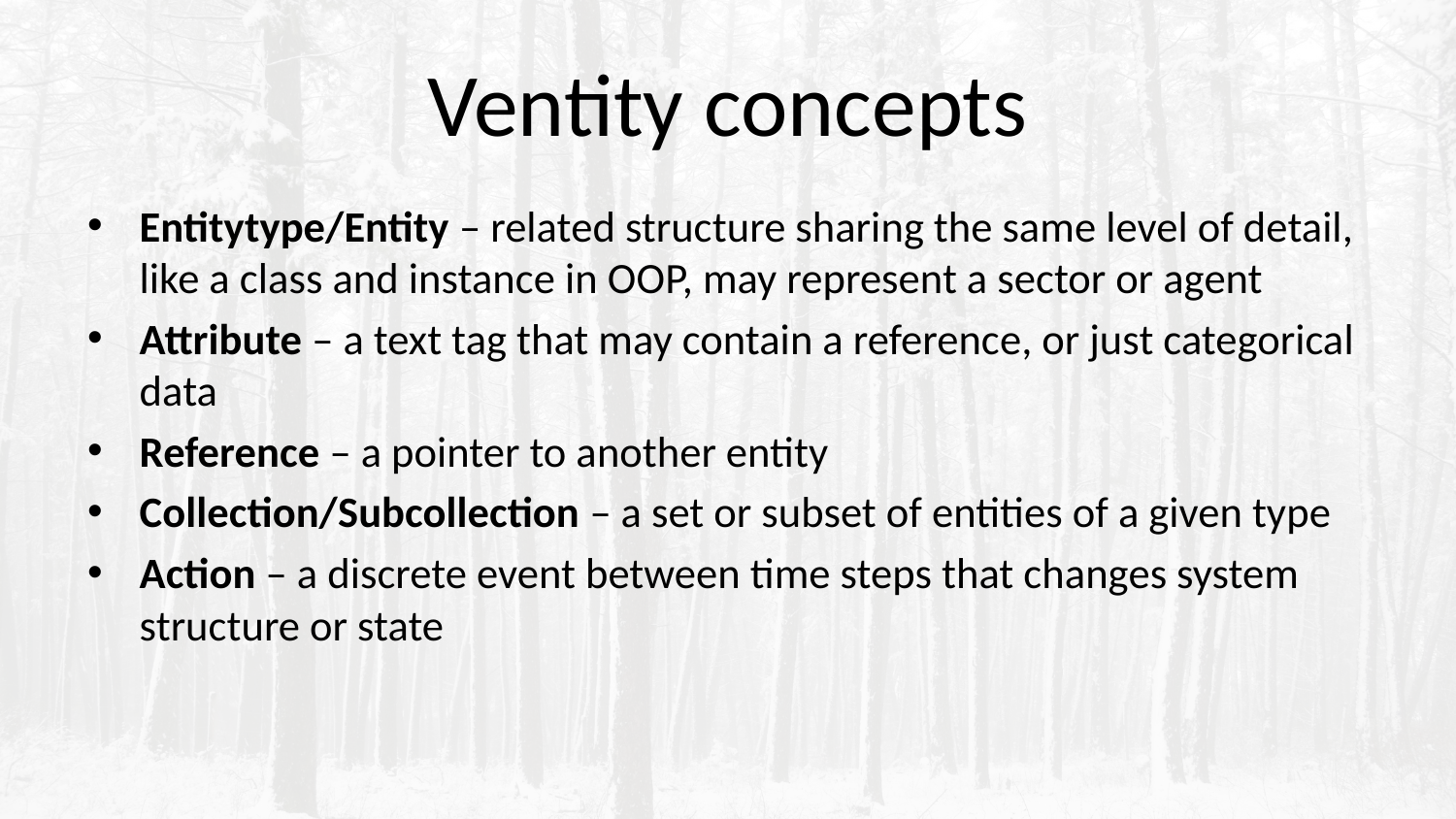

# Ventity concepts
Entitytype/Entity – related structure sharing the same level of detail, like a class and instance in OOP, may represent a sector or agent
Attribute – a text tag that may contain a reference, or just categorical data
Reference – a pointer to another entity
Collection/Subcollection – a set or subset of entities of a given type
Action – a discrete event between time steps that changes system structure or state